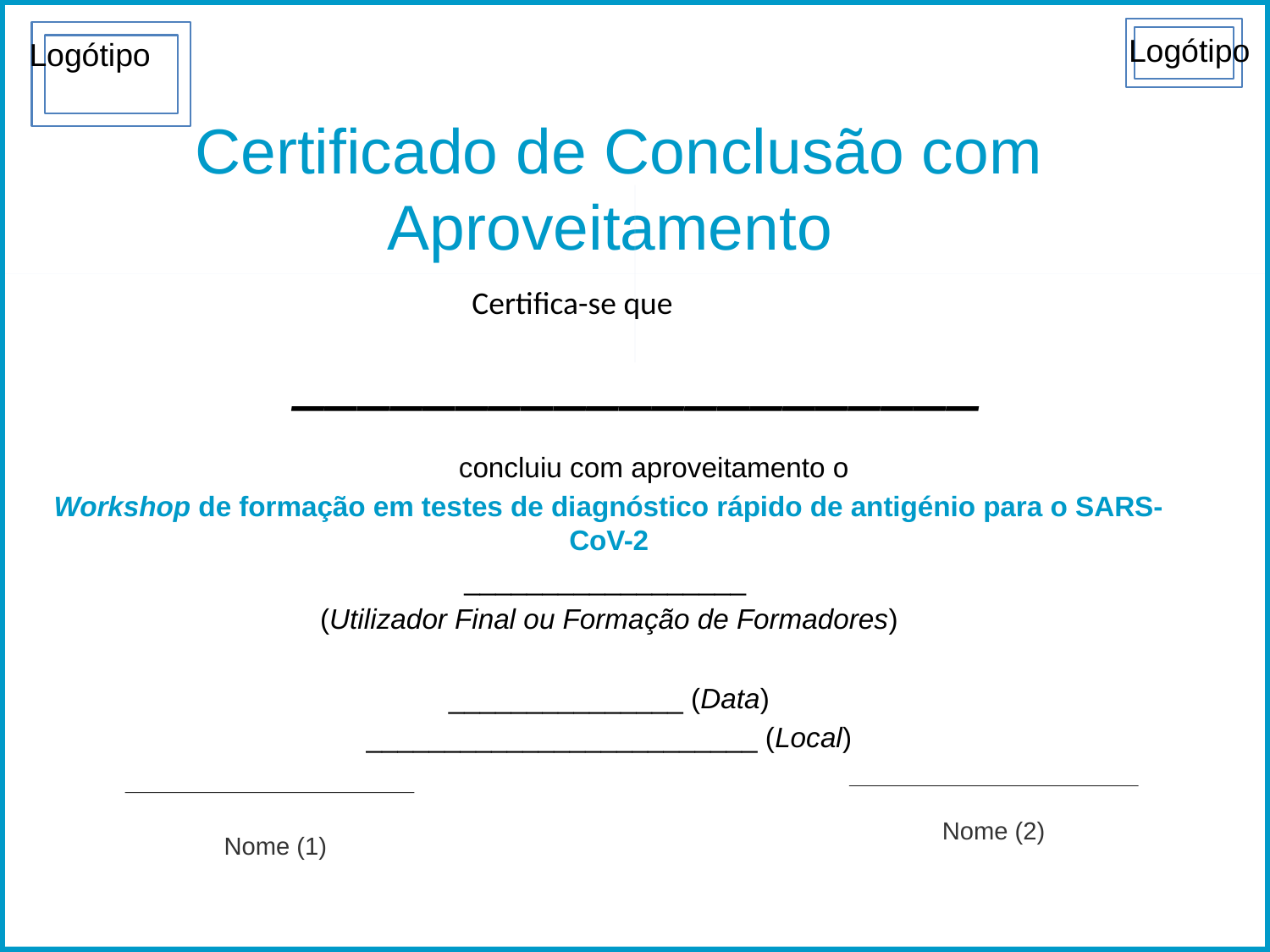

Logótipo
Logótipo
Certificado de Conclusão com Aproveitamento

     Certifica-se que
_____________________
              concluiu com aproveitamento o
Workshop de formação em testes de diagnóstico rápido de antigénio para o SARS-CoV-2
__________________
(Utilizador Final ou Formação de Formadores)

_______________ (Data)
_________________________ (Local)

Nome (2)
Nome (1)